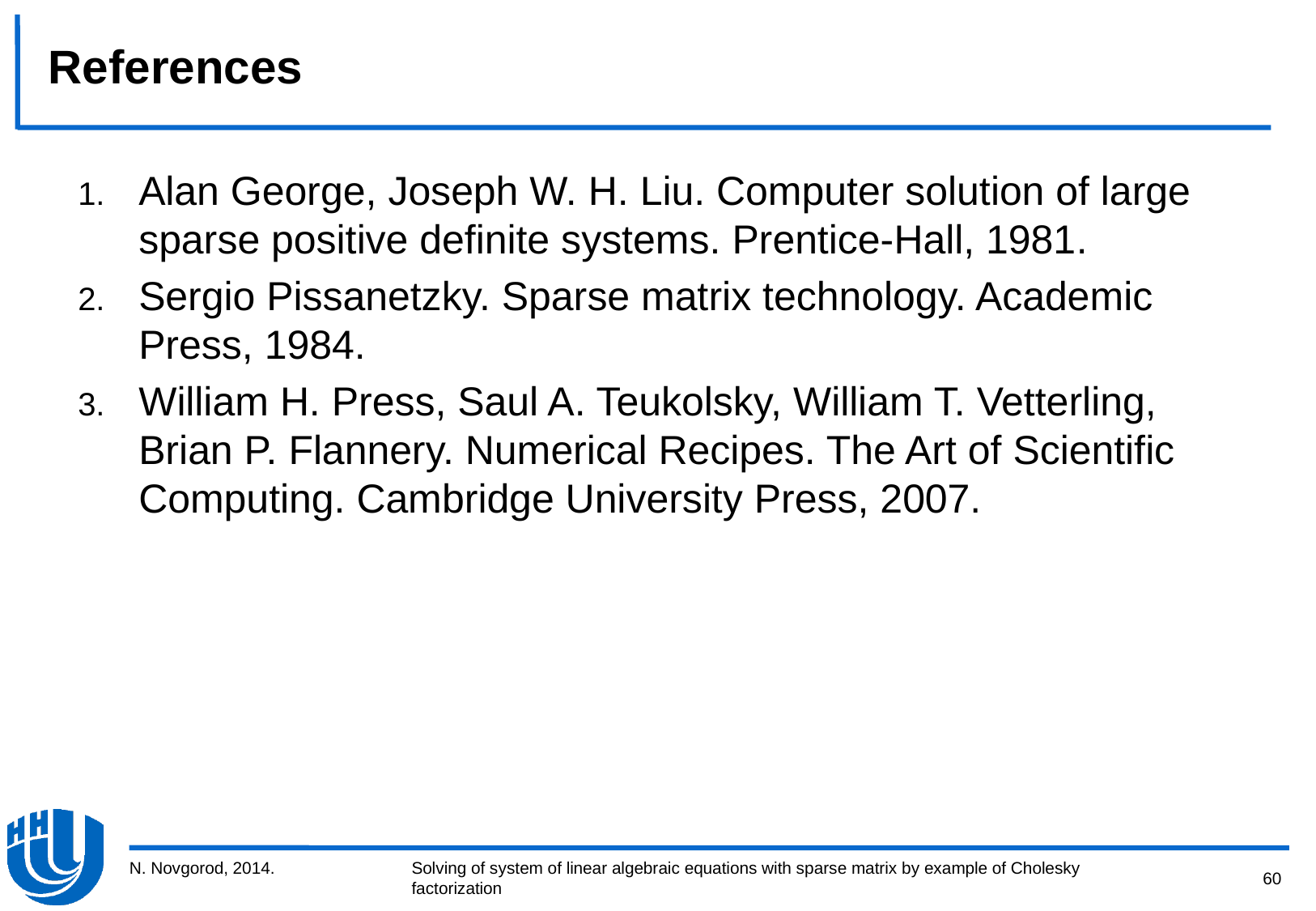

# References
Alan George, Joseph W. H. Liu. Computer solution of large sparse positive definite systems. Prentice-Hall, 1981.
Sergio Pissanetzky. Sparse matrix technology. Academic Press, 1984.
William H. Press, Saul A. Teukolsky, William T. Vetterling, Brian P. Flannery. Numerical Recipes. The Art of Scientific Computing. Cambridge University Press, 2007.
N. Novgorod, 2014.

60
Solving of system of linear algebraic equations with sparse matrix by example of Cholesky factorization